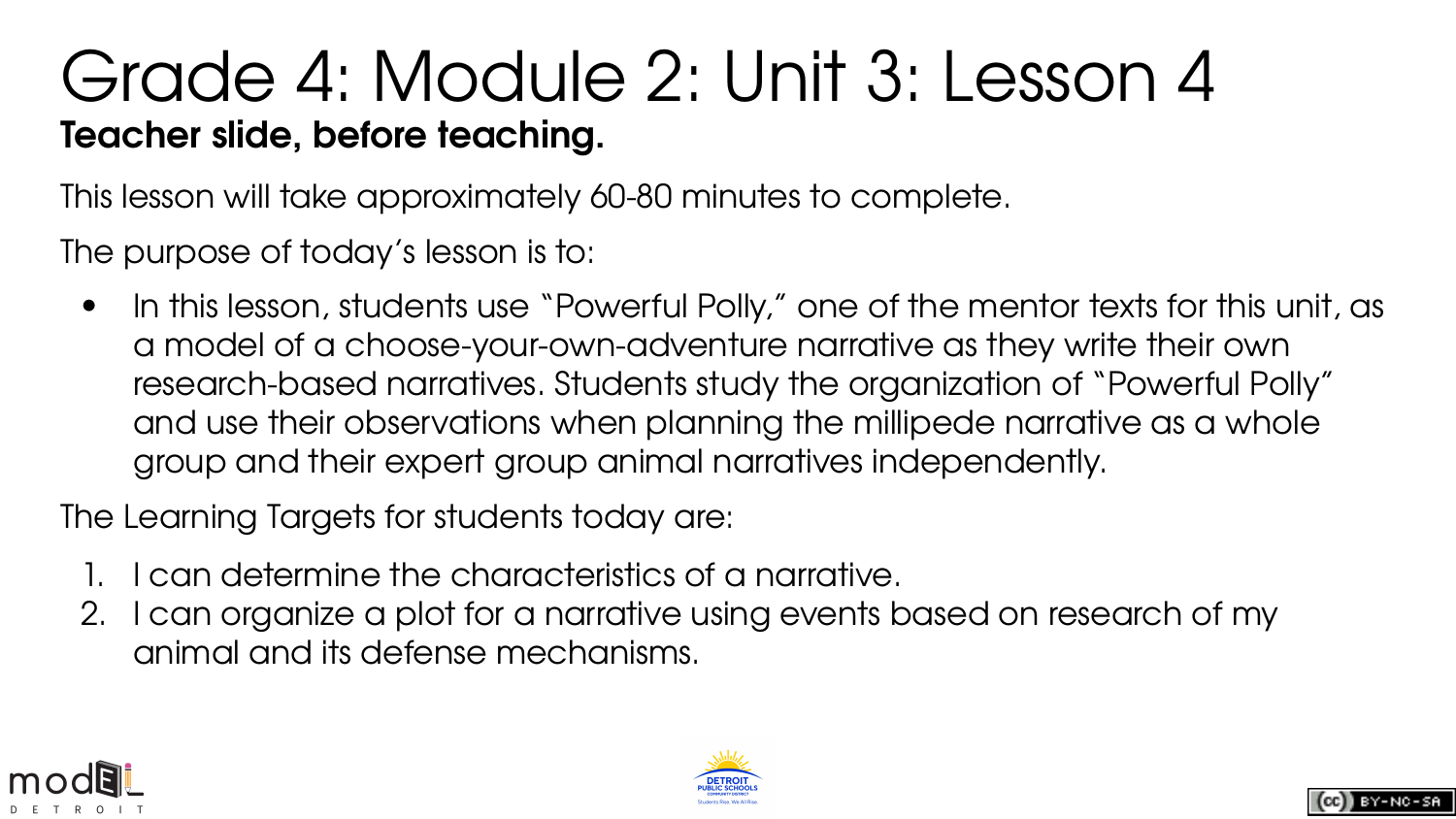

# Grade 4: Module 2: Unit 3: Lesson 4
Teacher slide, before teaching.
This lesson will take approximately 60-80 minutes to complete.
The purpose of today’s lesson is to:
In this lesson, students use “Powerful Polly,” one of the mentor texts for this unit, as a model of a choose-your-own-adventure narrative as they write their own research-based narratives. Students study the organization of “Powerful Polly” and use their observations when planning the millipede narrative as a whole group and their expert group animal narratives independently.
The Learning Targets for students today are:
I can determine the characteristics of a narrative.
I can organize a plot for a narrative using events based on research of my animal and its defense mechanisms.